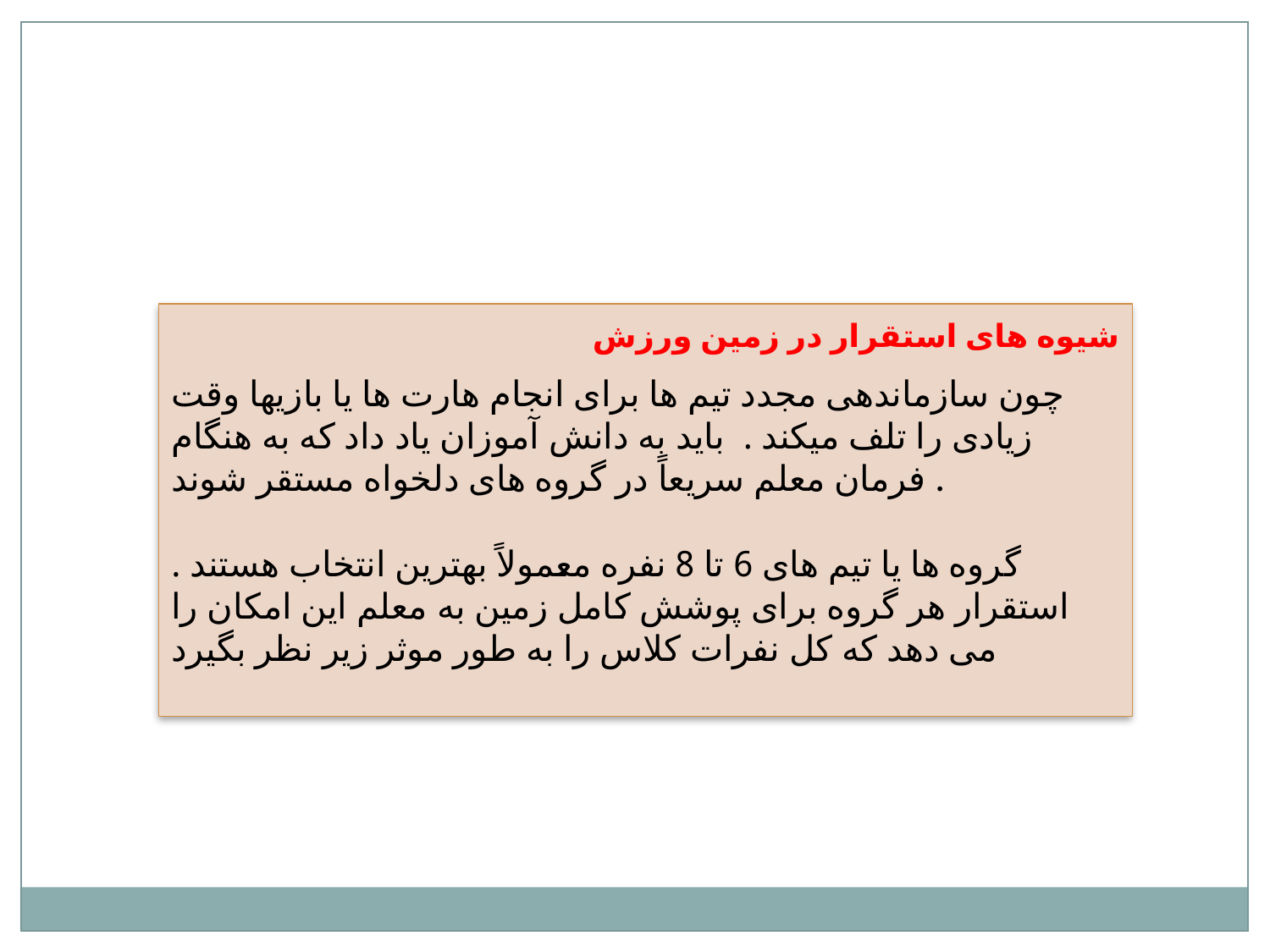

شیوه های استقرار در زمین ورزش
چون سازماندهی مجدد تیم ها برای انجام هارت ها یا بازیها وقت زیادی را تلف میکند .  باید به دانش آموزان یاد داد که به هنگام فرمان معلم سریعاً در گروه های دلخواه مستقر شوند .
گروه ها یا تیم های 6 تا 8 نفره معمولاً بهترین انتخاب هستند . استقرار هر گروه برای پوشش کامل زمین به معلم این امکان را می دهد که کل نفرات کلاس را به طور موثر زیر نظر بگیرد